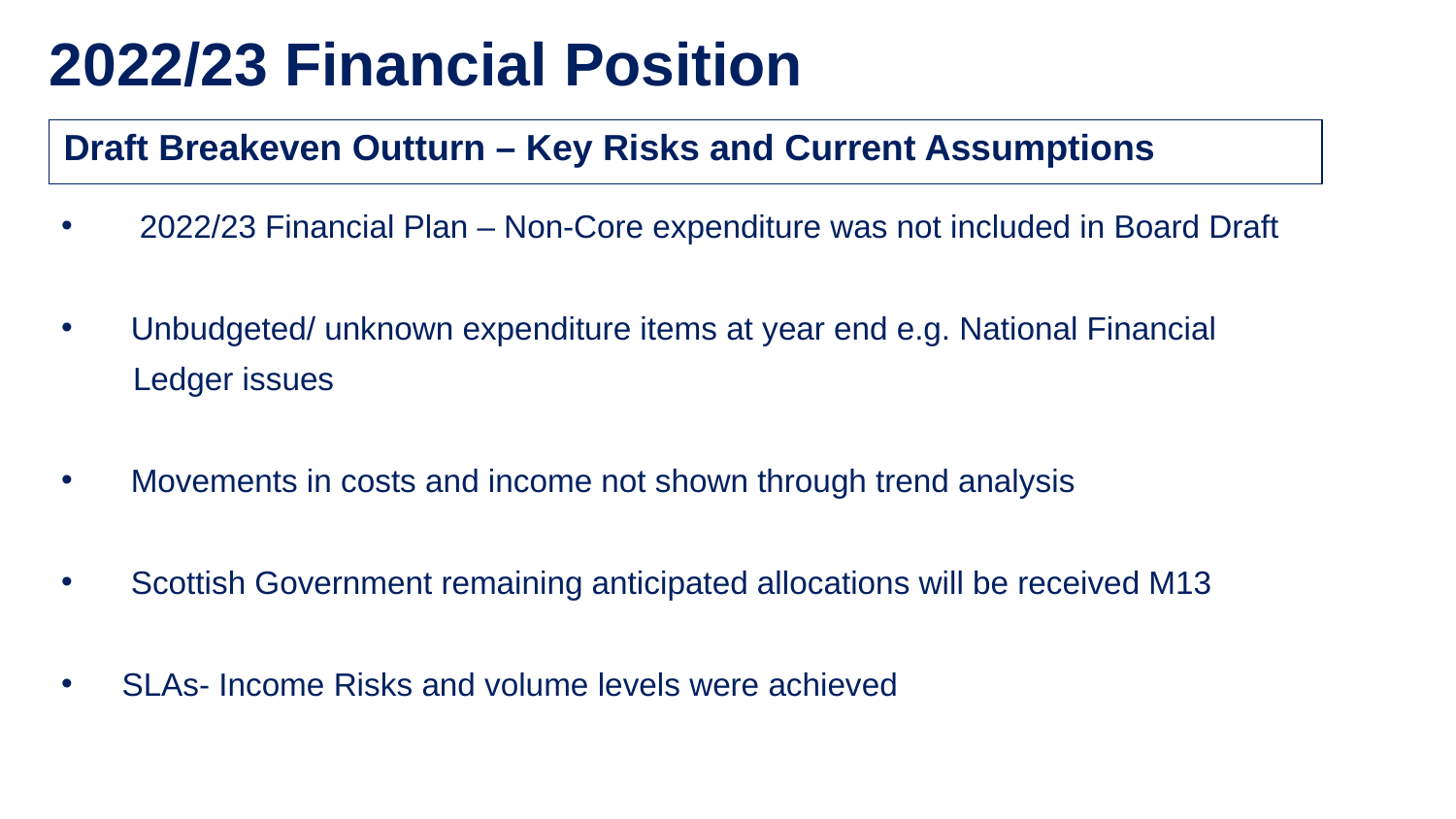

# 2022/23 Financial Position
| Draft Breakeven Outturn – Key Risks and Current Assumptions |
| --- |
  2022/23 Financial Plan – Non-Core expenditure was not included in Board Draft

 Unbudgeted/ unknown expenditure items at year end e.g. National Financial
        Ledger issues

 Movements in costs and income not shown through trend analysis

 Scottish Government remaining anticipated allocations will be received M13

SLAs- Income Risks and volume levels were achieved